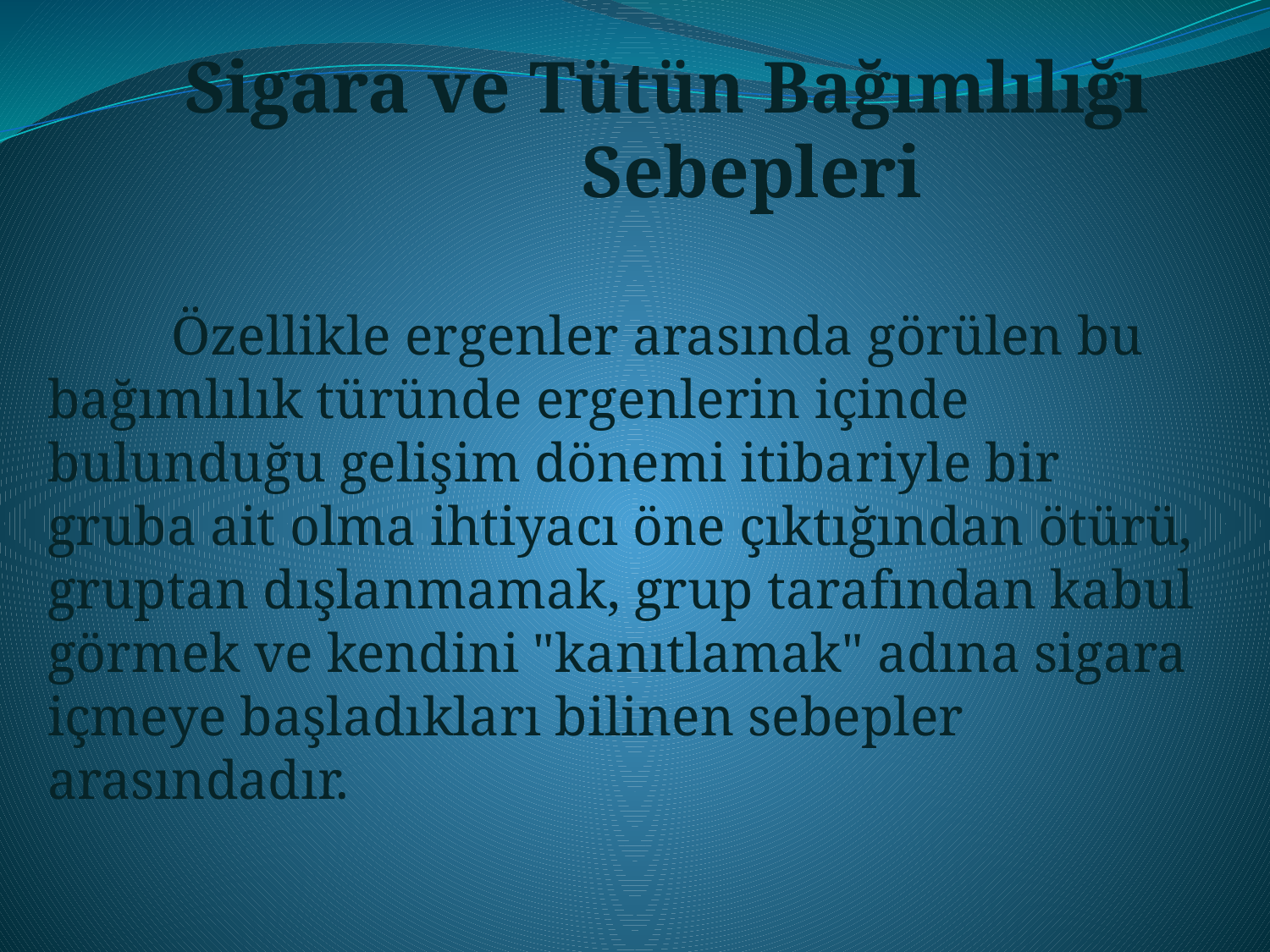

Sigara ve Tütün Bağımlılığı             			  Sebepleri
         Özellikle ergenler arasında görülen bu bağımlılık türünde ergenlerin içinde bulunduğu gelişim dönemi itibariyle bir gruba ait olma ihtiyacı öne çıktığından ötürü, gruptan dışlanmamak, grup tarafından kabul görmek ve kendini "kanıtlamak" adına sigara içmeye başladıkları bilinen sebepler arasındadır.